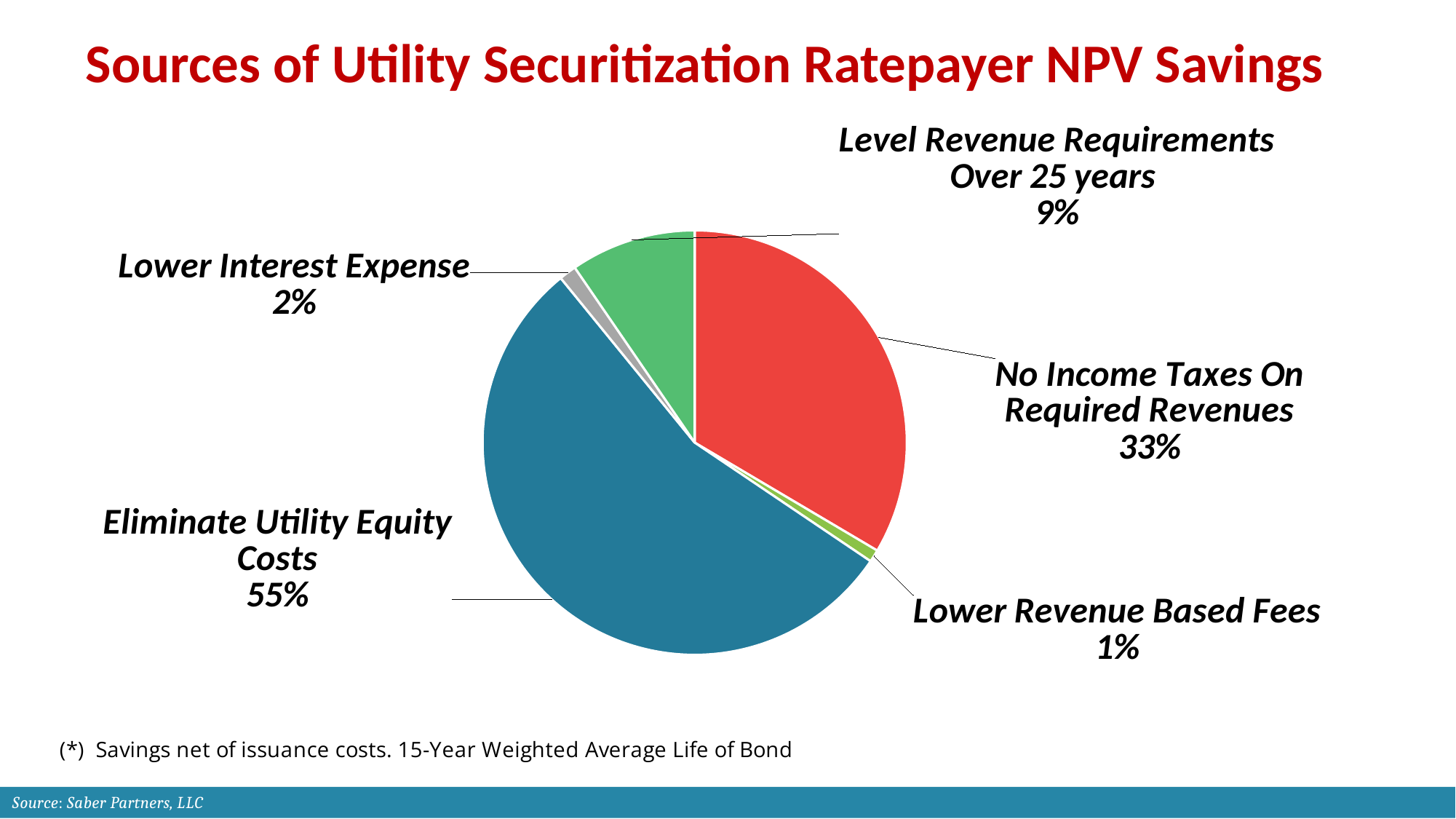

Sources of Utility Securitization Ratepayer NPV Savings

### Chart

| Category |  |
|---|---|
Source: Saber Partners, LLC